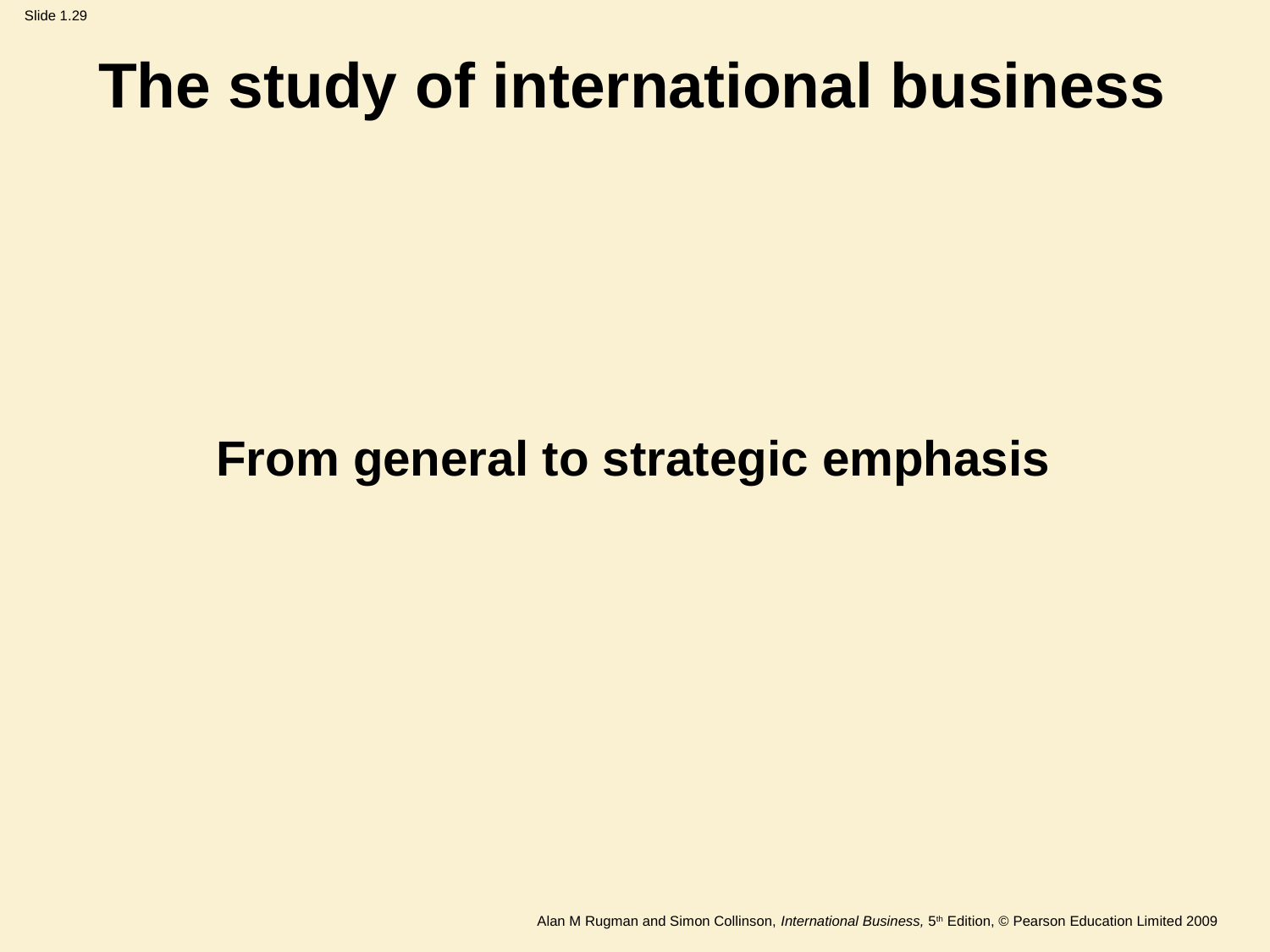

The study of international business
From general to strategic emphasis